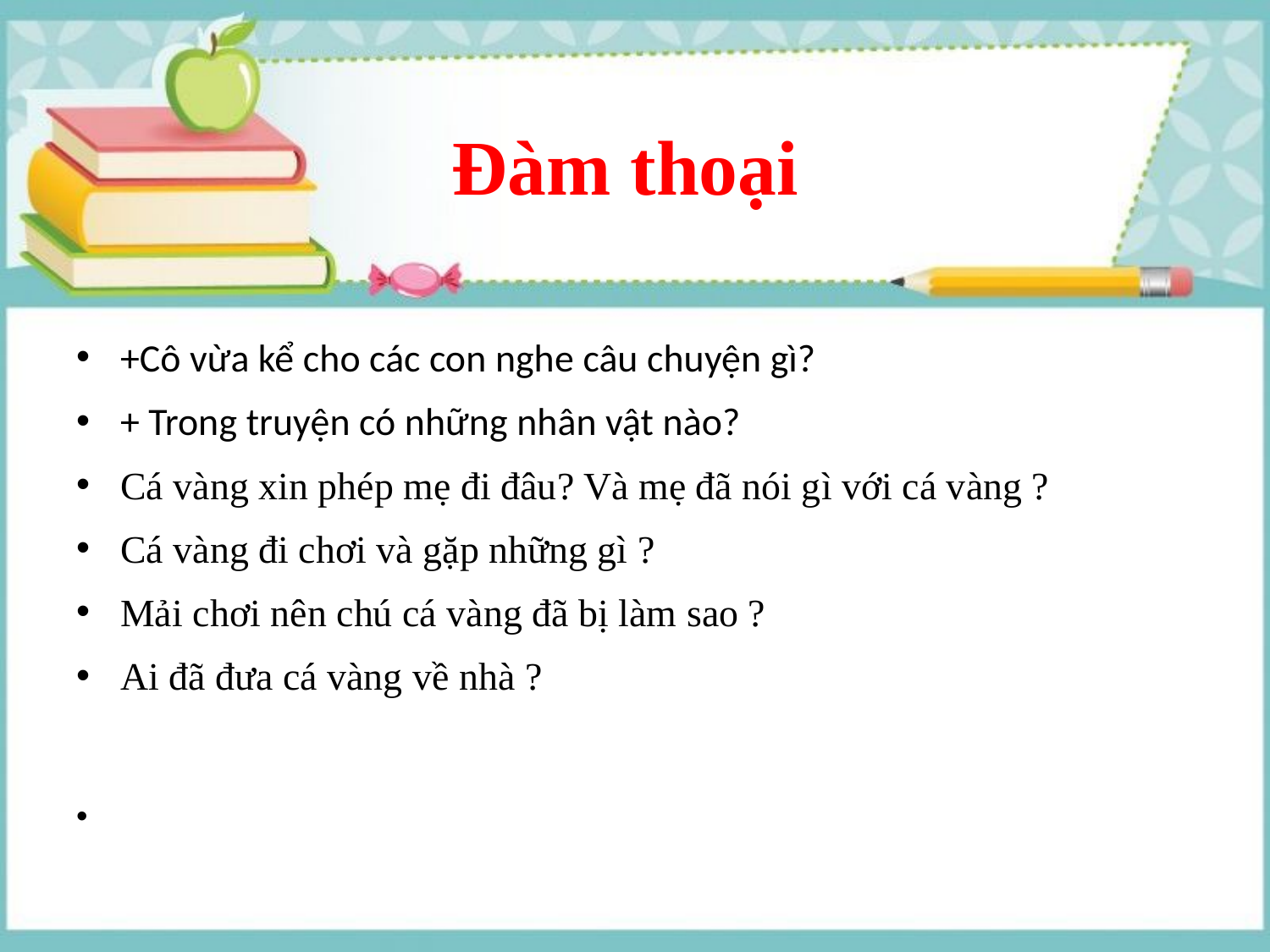

# Đàm thoại
+Cô vừa kể cho các con nghe câu chuyện gì?
+ Trong truyện có những nhân vật nào?
Cá vàng xin phép mẹ đi đâu? Và mẹ đã nói gì với cá vàng ?
Cá vàng đi chơi và gặp những gì ?
Mải chơi nên chú cá vàng đã bị làm sao ?
Ai đã đưa cá vàng về nhà ?